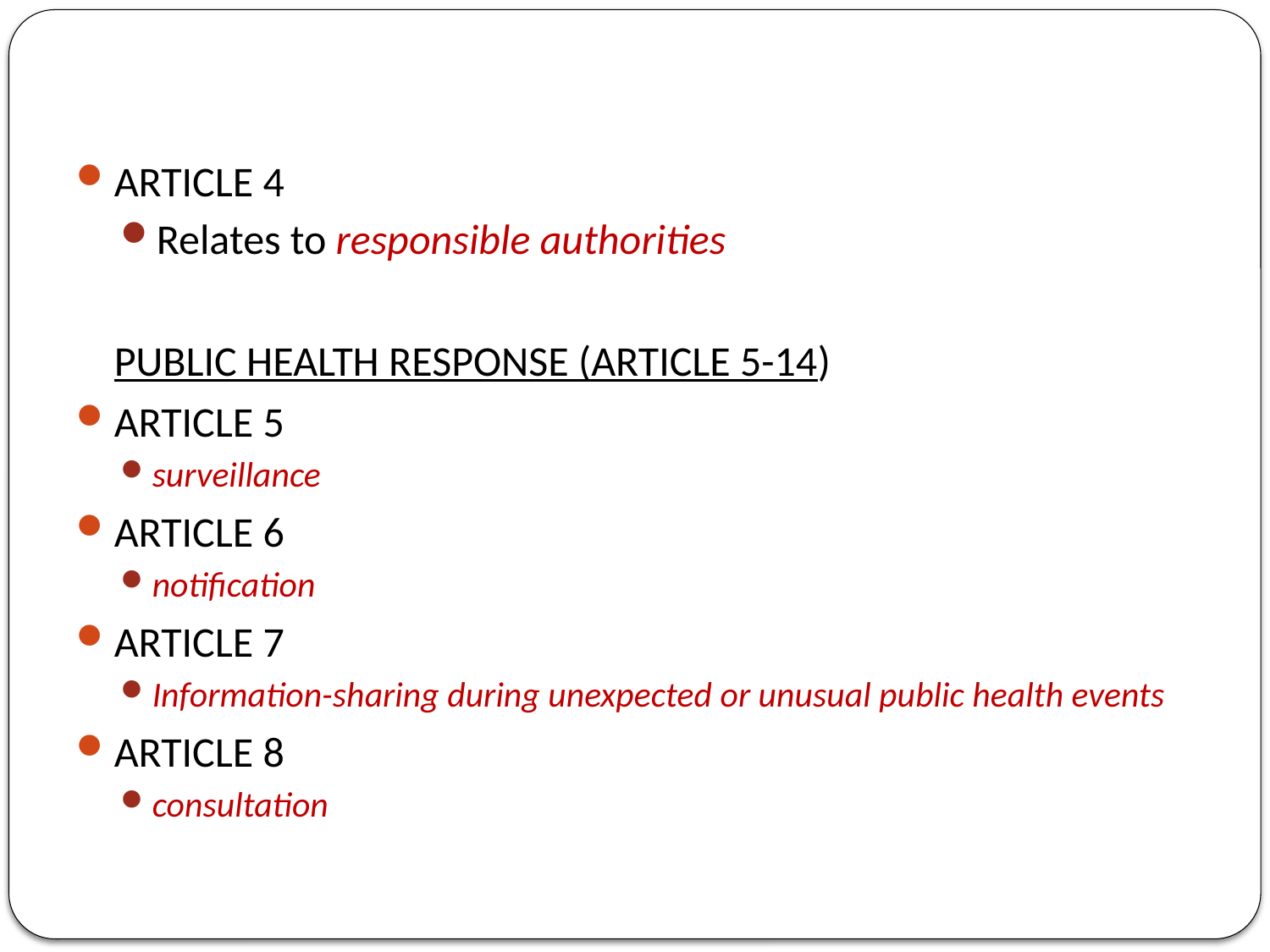

ARTICLE 4
Relates to responsible authorities

    PUBLIC HEALTH RESPONSE (ARTICLE 5-14)
ARTICLE 5
surveillance
ARTICLE 6
notification
ARTICLE 7
Information-sharing during unexpected or unusual public health events
ARTICLE 8
consultation